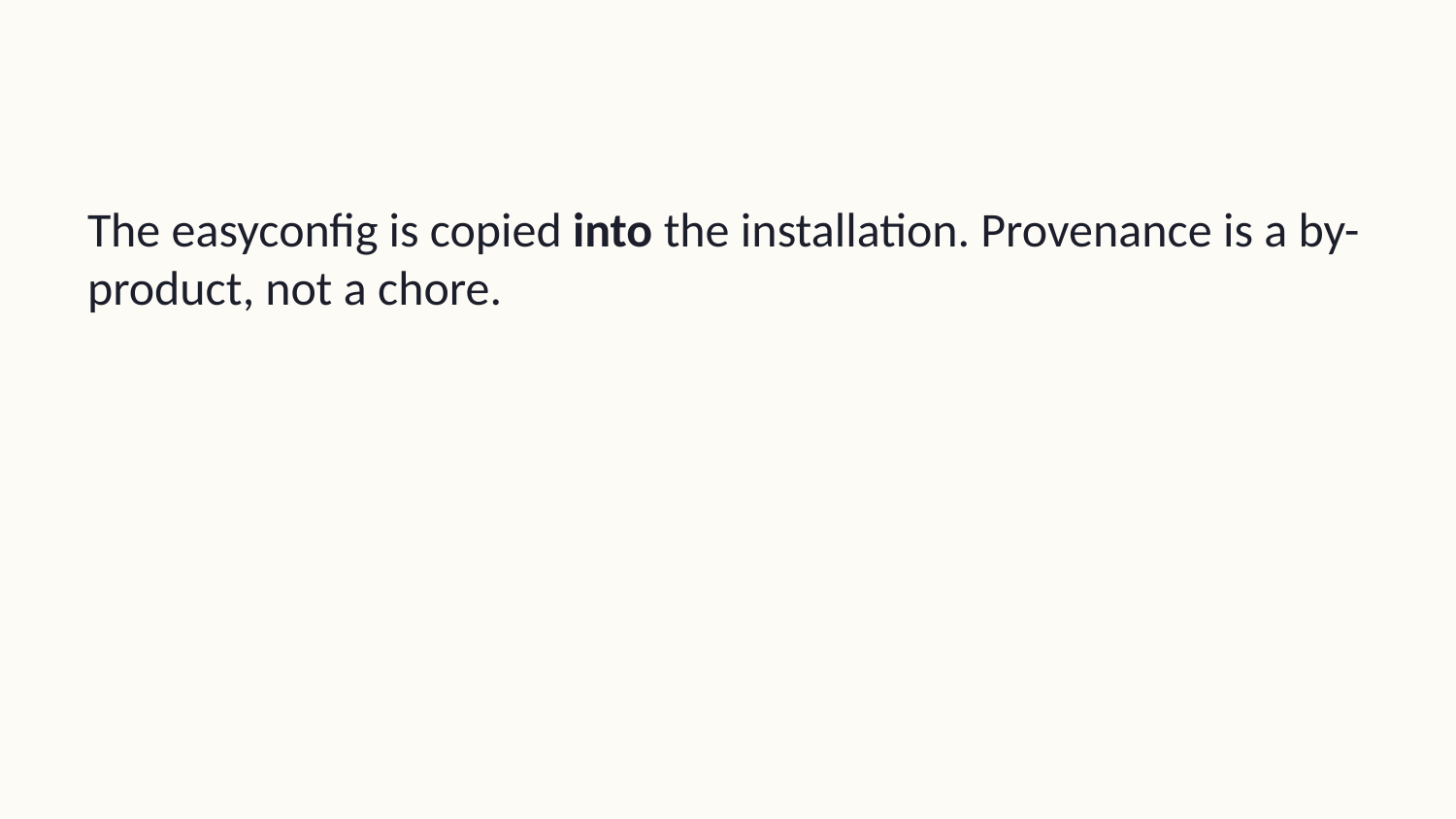

The easyconfig is copied into the installation. Provenance is a by-product, not a chore.